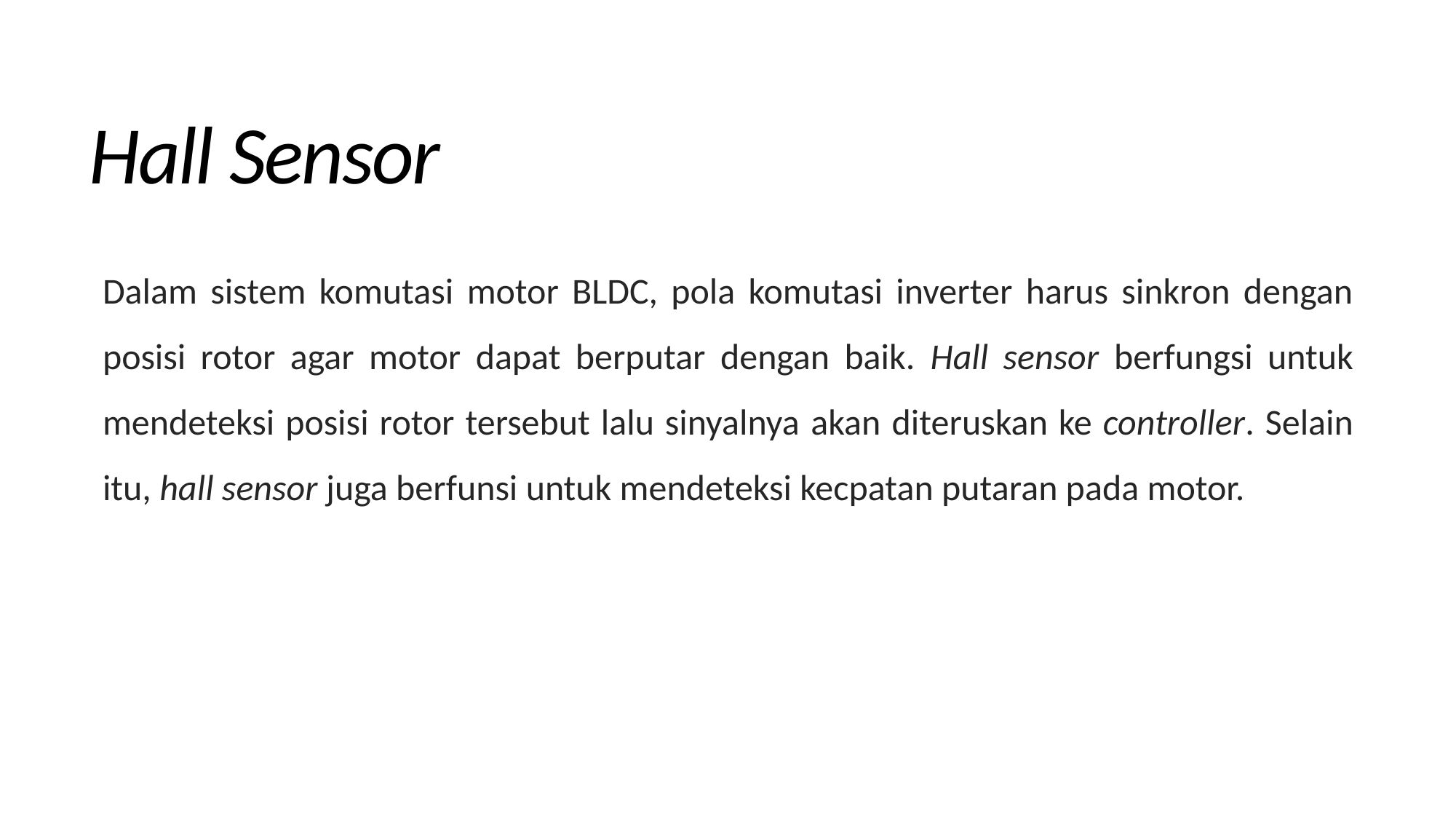

# Hall Sensor
Dalam sistem komutasi motor BLDC, pola komutasi inverter harus sinkron dengan posisi rotor agar motor dapat berputar dengan baik. Hall sensor berfungsi untuk mendeteksi posisi rotor tersebut lalu sinyalnya akan diteruskan ke controller. Selain itu, hall sensor juga berfunsi untuk mendeteksi kecpatan putaran pada motor.